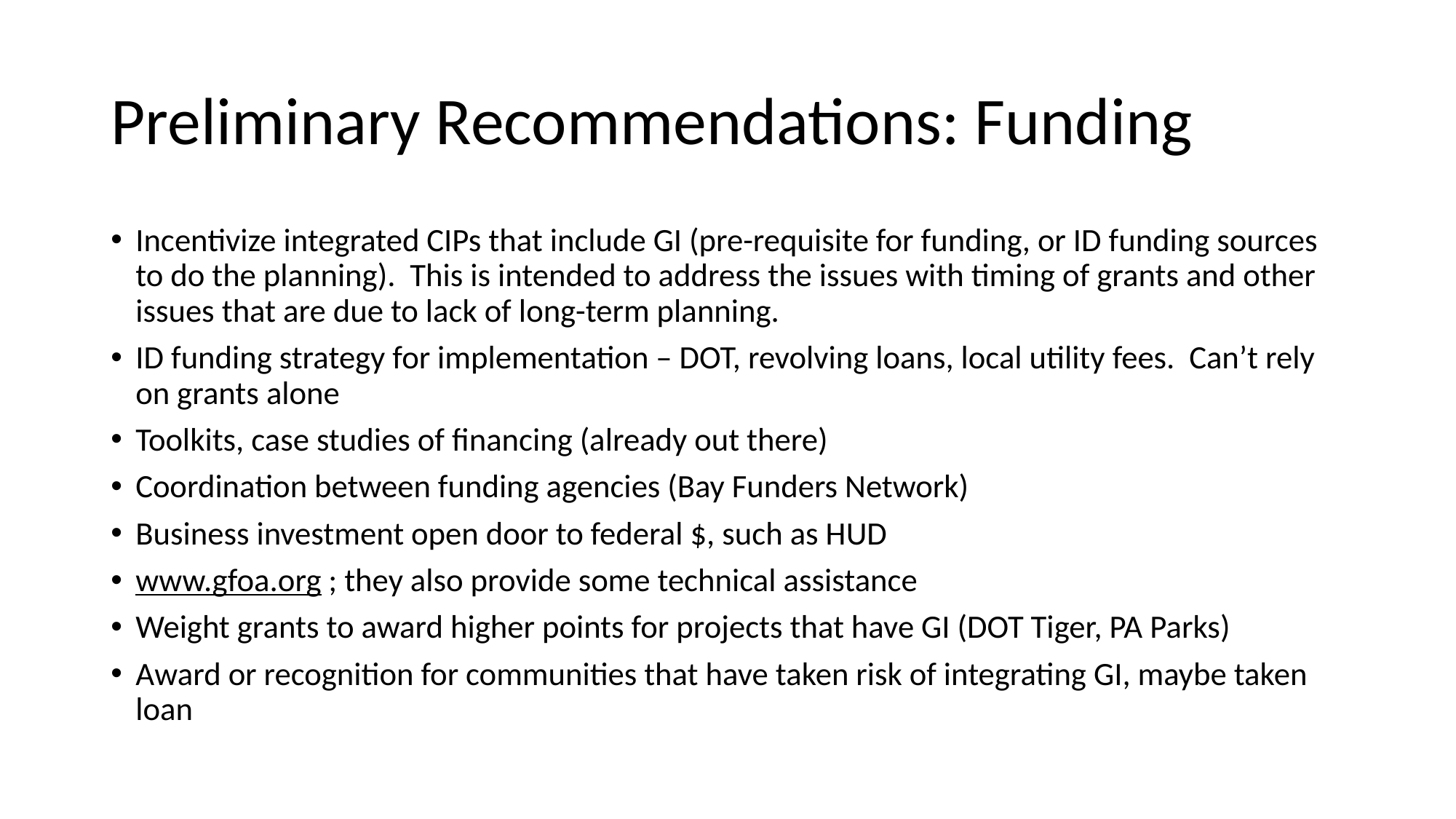

# Preliminary Recommendations: Funding
Incentivize integrated CIPs that include GI (pre-requisite for funding, or ID funding sources to do the planning).  This is intended to address the issues with timing of grants and other issues that are due to lack of long-term planning.
ID funding strategy for implementation – DOT, revolving loans, local utility fees.  Can’t rely on grants alone
Toolkits, case studies of financing (already out there)
Coordination between funding agencies (Bay Funders Network)
Business investment open door to federal $, such as HUD
www.gfoa.org ; they also provide some technical assistance
Weight grants to award higher points for projects that have GI (DOT Tiger, PA Parks)
Award or recognition for communities that have taken risk of integrating GI, maybe taken loan